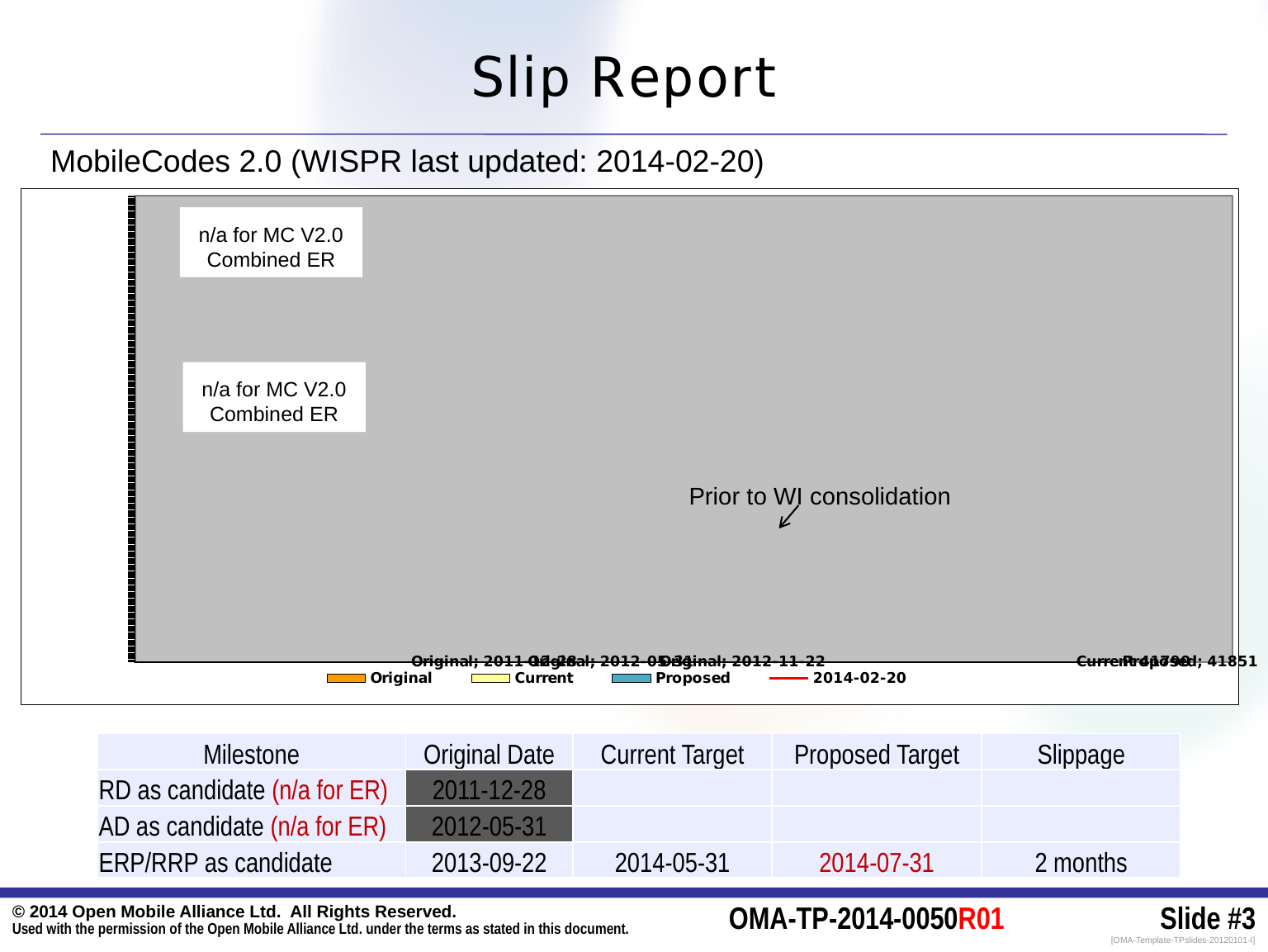

# Slip Report
MobileCodes 2.0 (WISPR last updated: 2014-02-20)

N/A

for

MC V2.0

Combined ER

[unsupported chart]

n/a for MC V2.0 Combined ER

n/a for MC V2.0 Combined ER
Prior to WI consolidation

  N/A for MC V2.0 ER
| Milestone | Original Date | Current Target | Proposed Target | Slippage |
| --- | --- | --- | --- | --- |
| RD as candidate (n/a for ER) | 2011-12-28 |  |  |  |
| AD as candidate (n/a for ER) | 2012-05-31 |  |  |  |
| ERP/RRP as candidate | 2013-09-22 | 2014-05-31 | 2014-07-31 | 2 months |